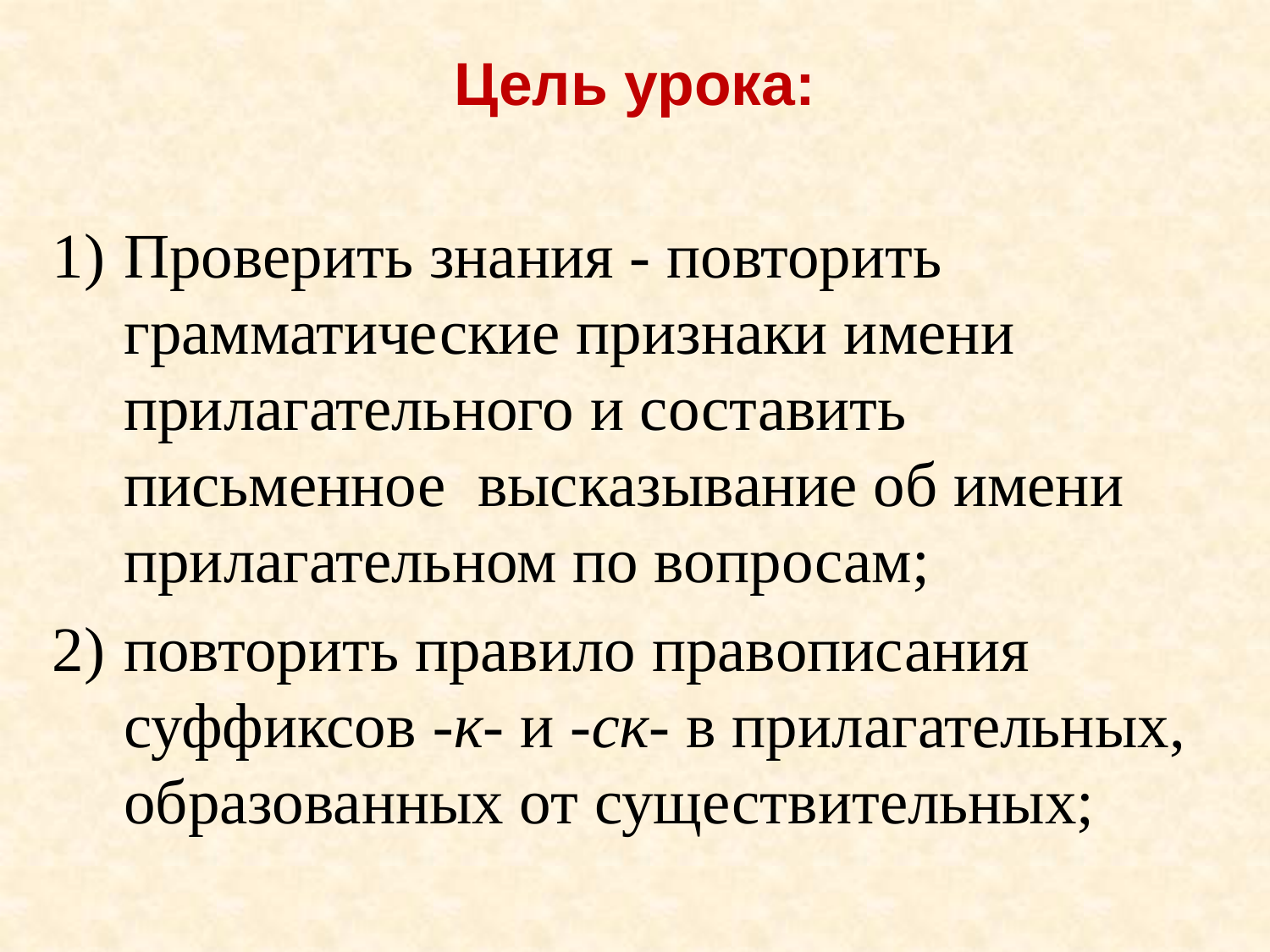

# Цель урока:
Проверить знания - повторить грамматические признаки имени прилагательного и составить письменное  высказывание об имени прилагательном по вопросам;
повторить правило правописания суффиксов -к- и -ск- в прилагательных, образованных от существительных;